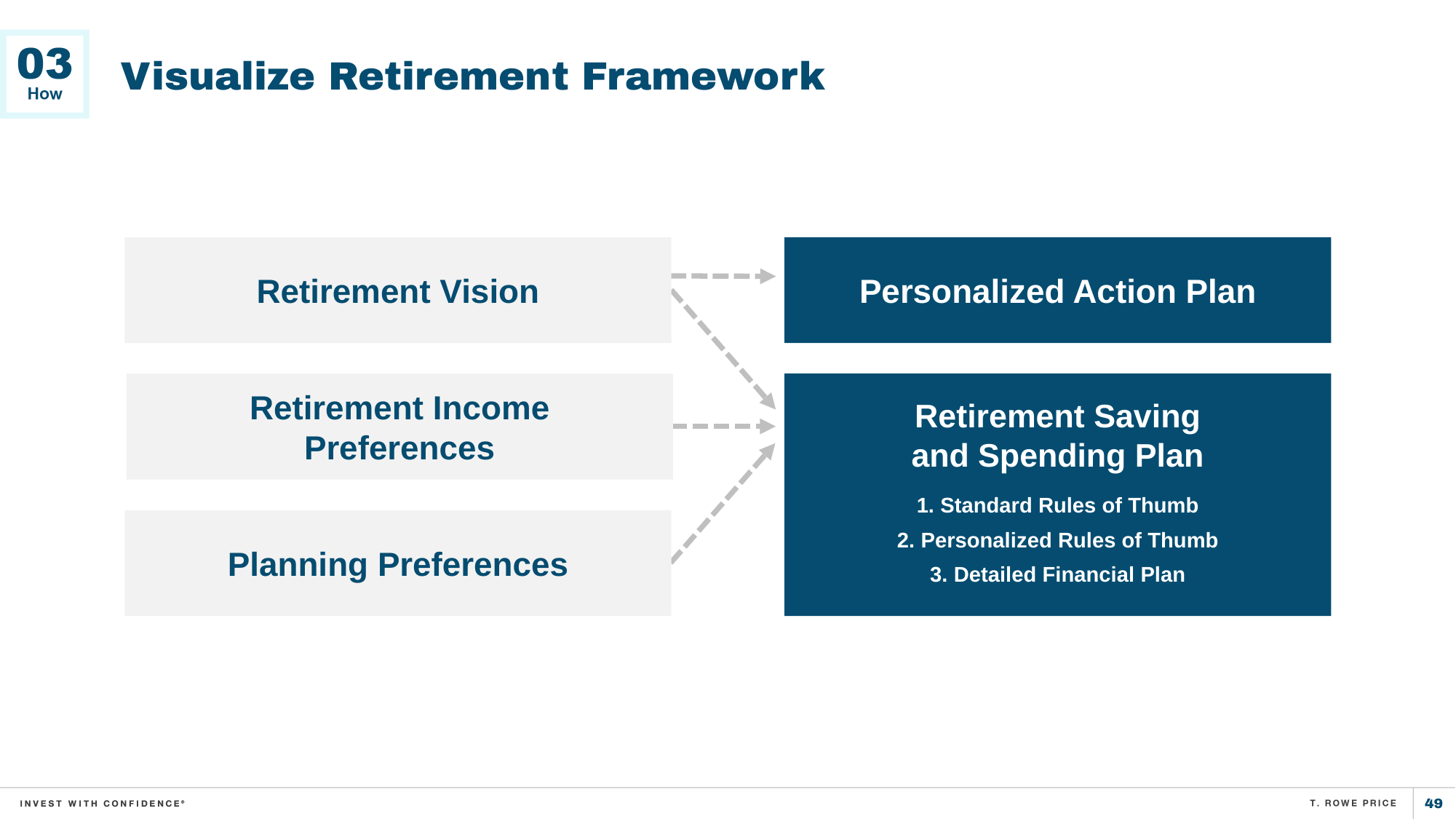

# Visualize Retirement Framework
Retirement Vision
Personalized Action Plan
Retirement Income
Preferences
Retirement Saving
and Spending Plan
1. Standard Rules of Thumb
2. Personalized Rules of Thumb
3. Detailed Financial Plan
Planning Preferences